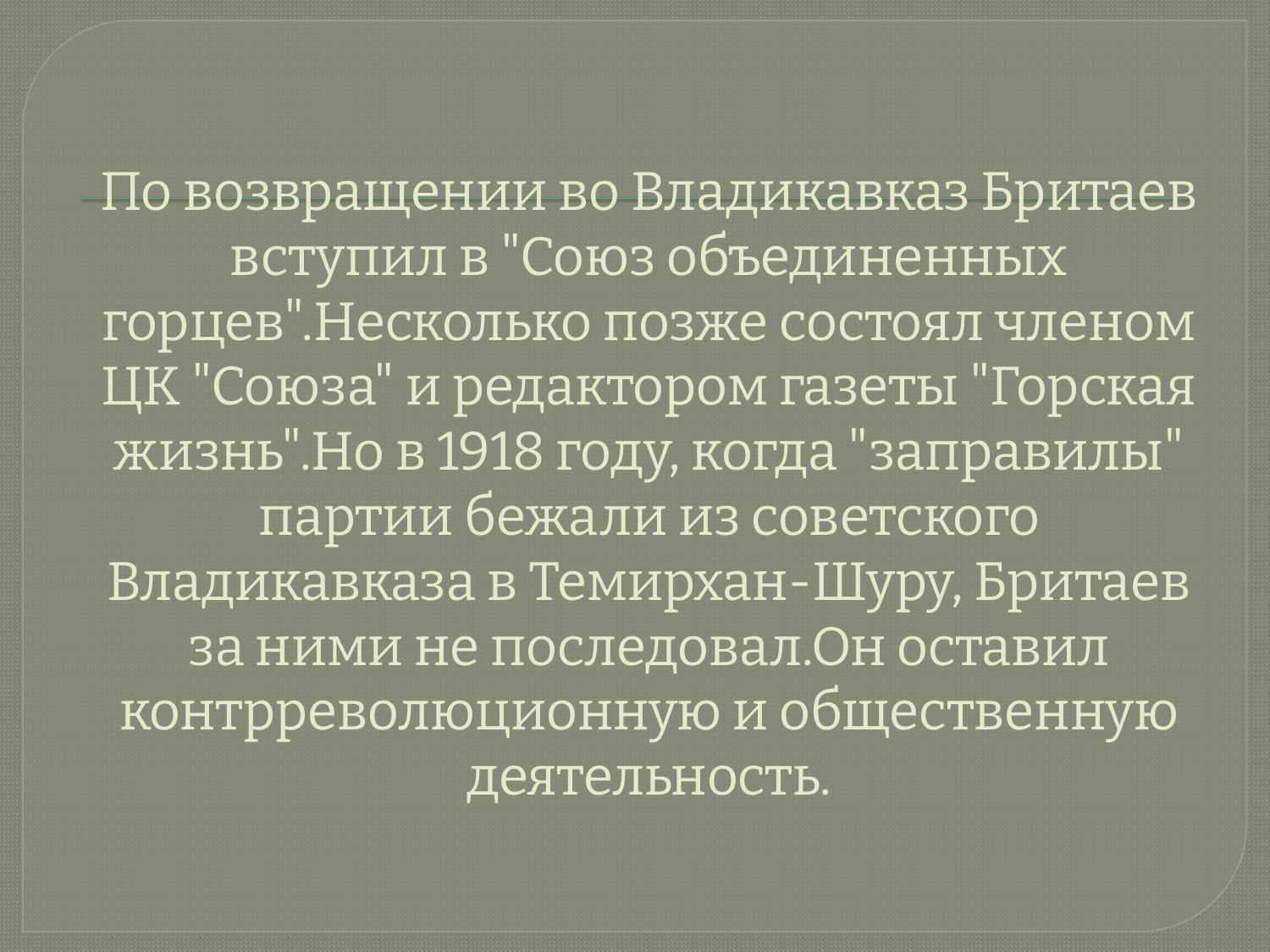

# По возвращении во Владикавказ Бритаев вступил в "Союз объединенных горцев".Несколько позже состоял членом ЦК "Союза" и редактором газеты "Горская жизнь".Но в 1918 году, когда "заправилы" партии бежали из советского Владикавказа в Темирхан-Шуру, Бритаев за ними не последовал.Он оставил контрреволюционную и общественную деятельность.